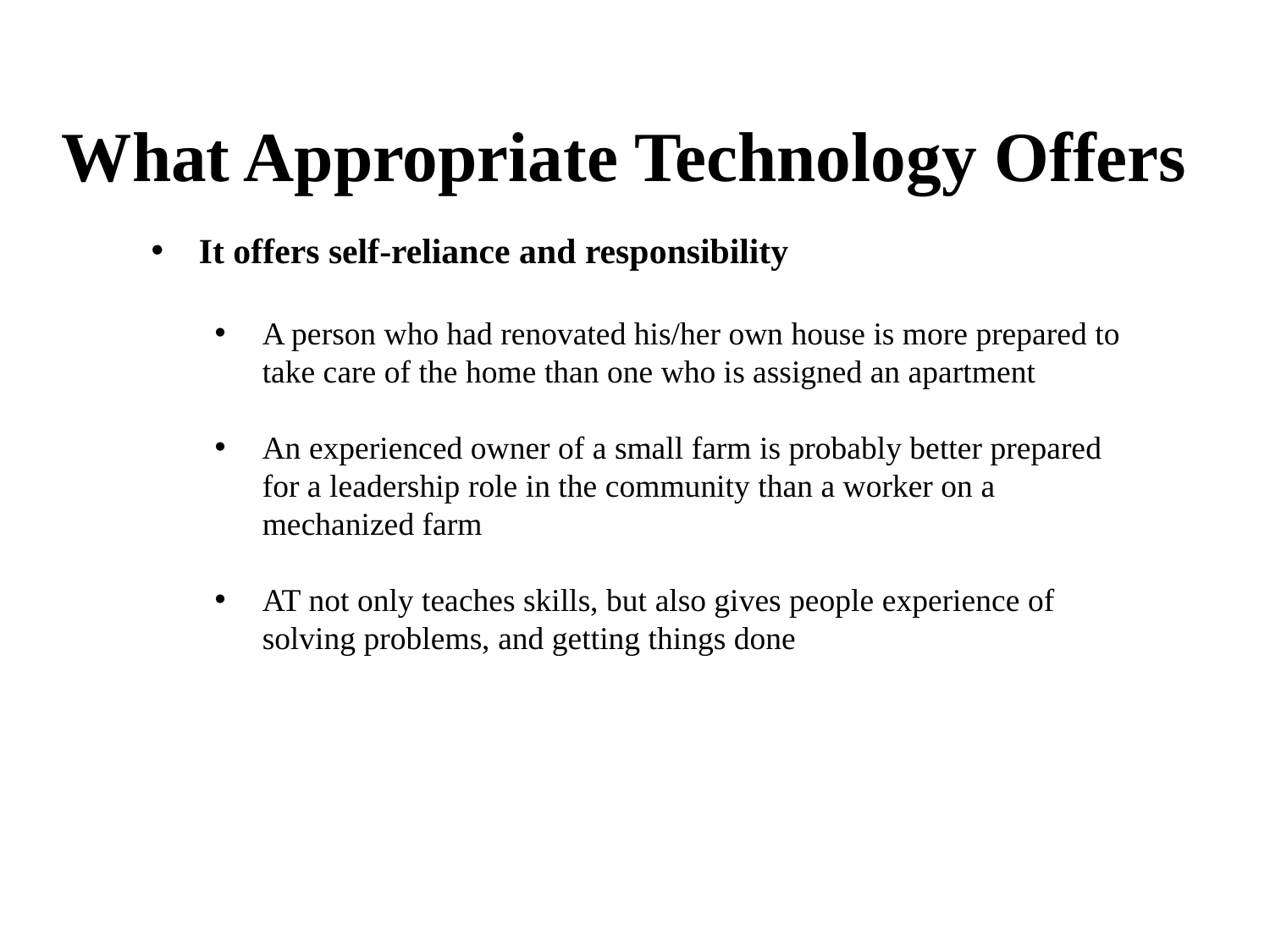

# What Appropriate Technology Offers
It offers self-reliance and responsibility

A person who had renovated his/her own house is more prepared to take care of the home than one who is assigned an apartment

An experienced owner of a small farm is probably better prepared for a leadership role in the community than a worker on a mechanized farm

AT not only teaches skills, but also gives people experience of solving problems, and getting things done